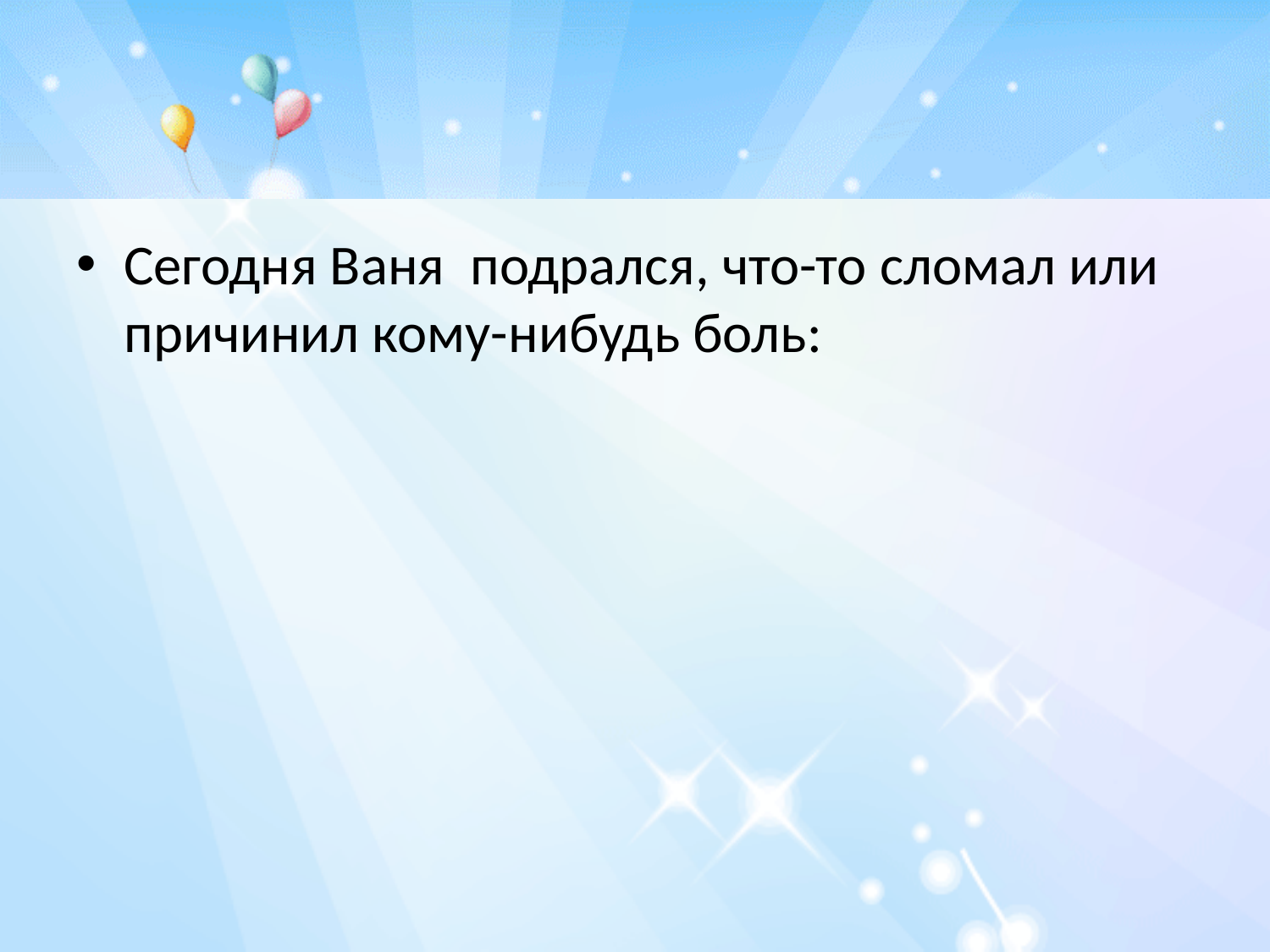

Сегодня Ваня  подрался, что-то сломал или причинил кому-нибудь боль: